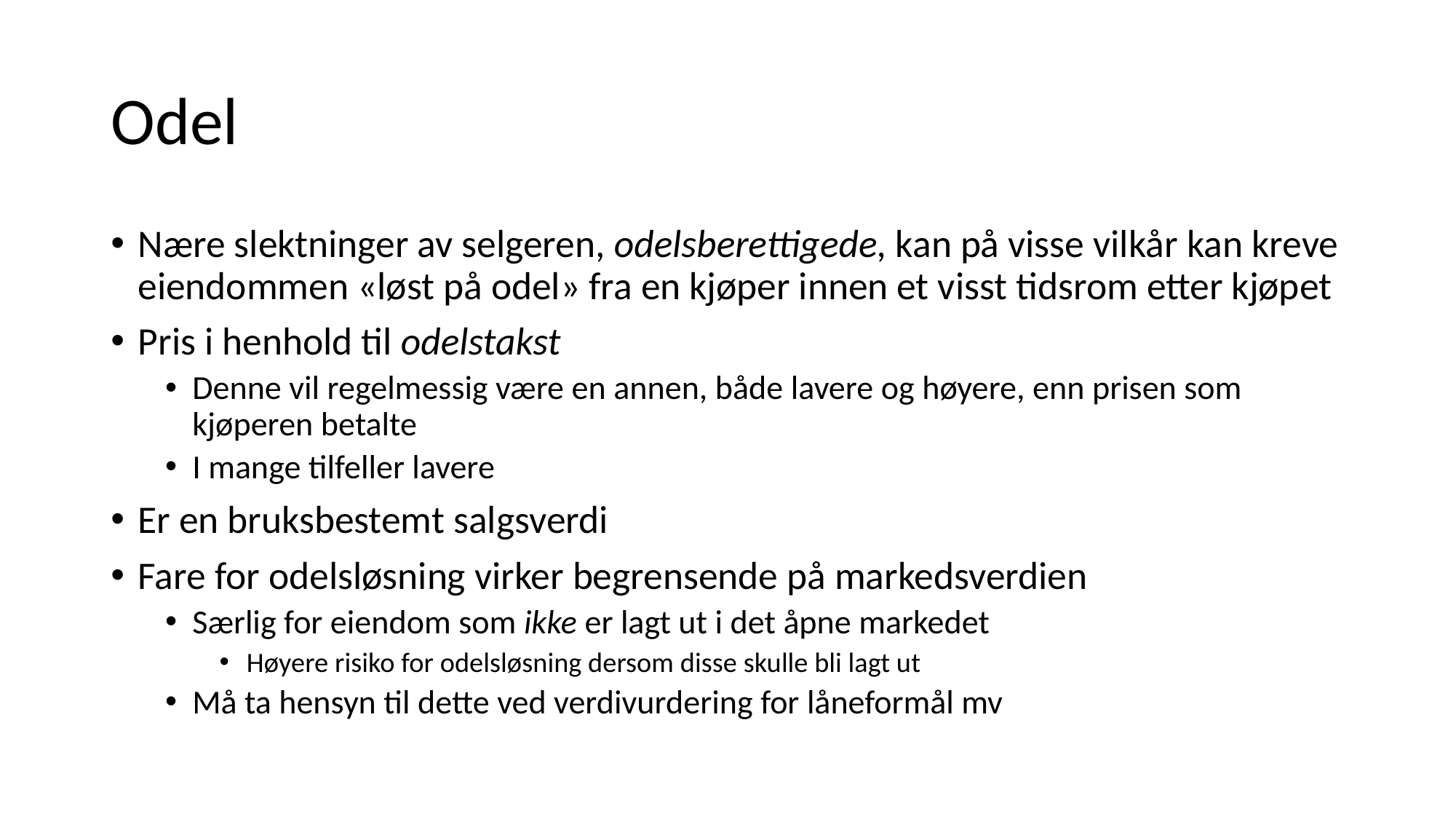

# Odel
Nære slektninger av selgeren, odelsberettigede, kan på visse vilkår kan kreve eiendommen «løst på odel» fra en kjøper innen et visst tidsrom etter kjøpet
Pris i henhold til odelstakst
Denne vil regelmessig være en annen, både lavere og høyere, enn prisen som kjøperen betalte
I mange tilfeller lavere
Er en bruksbestemt salgsverdi
Fare for odelsløsning virker begrensende på markedsverdien
Særlig for eiendom som ikke er lagt ut i det åpne markedet
Høyere risiko for odelsløsning dersom disse skulle bli lagt ut
Må ta hensyn til dette ved verdivurdering for låneformål mv